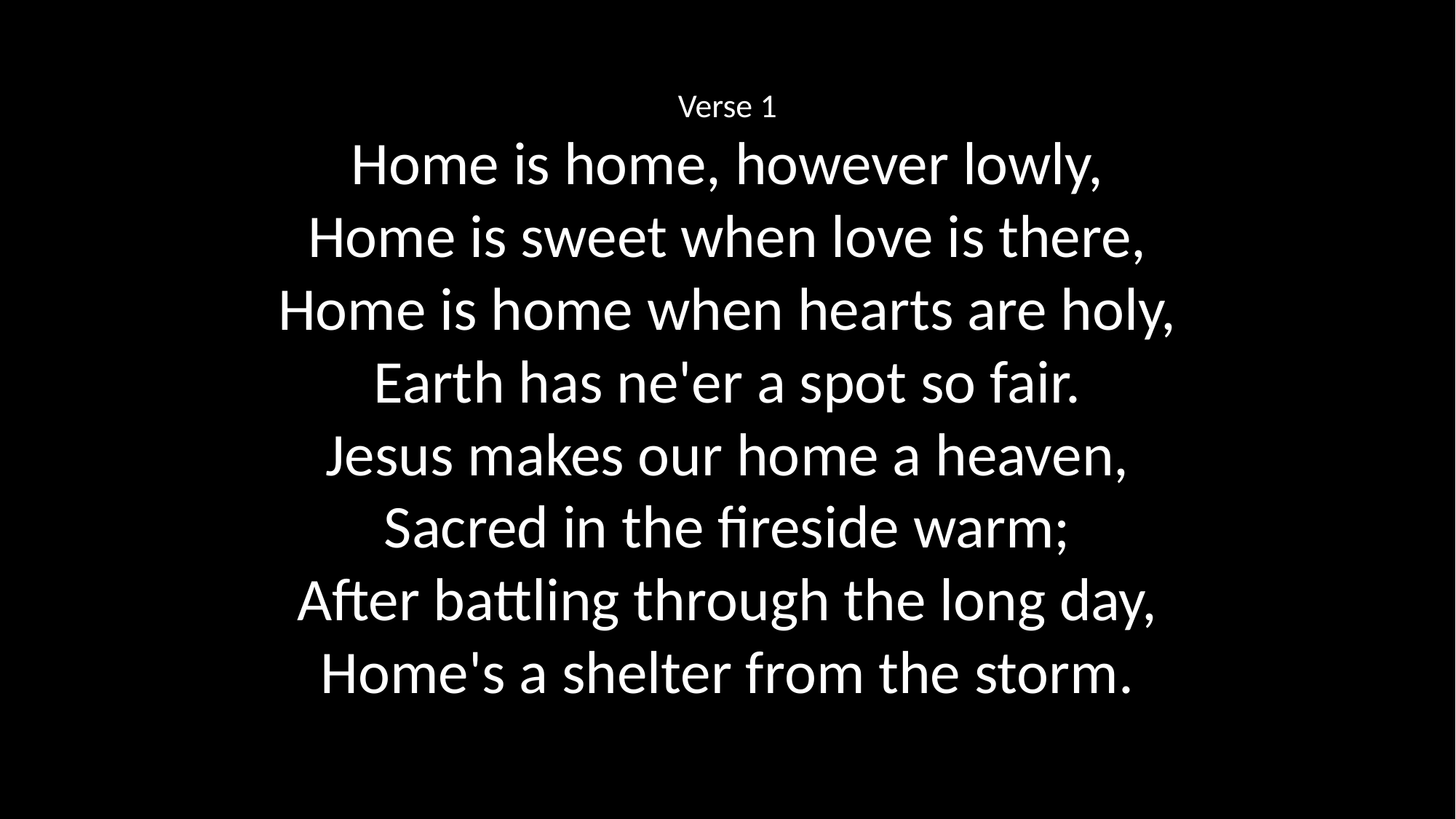

Verse 1
Home is home, however lowly,
Home is sweet when love is there,
Home is home when hearts are holy,
Earth has ne'er a spot so fair.
Jesus makes our home a heaven,
Sacred in the fireside warm;
After battling through the long day,
Home's a shelter from the storm.